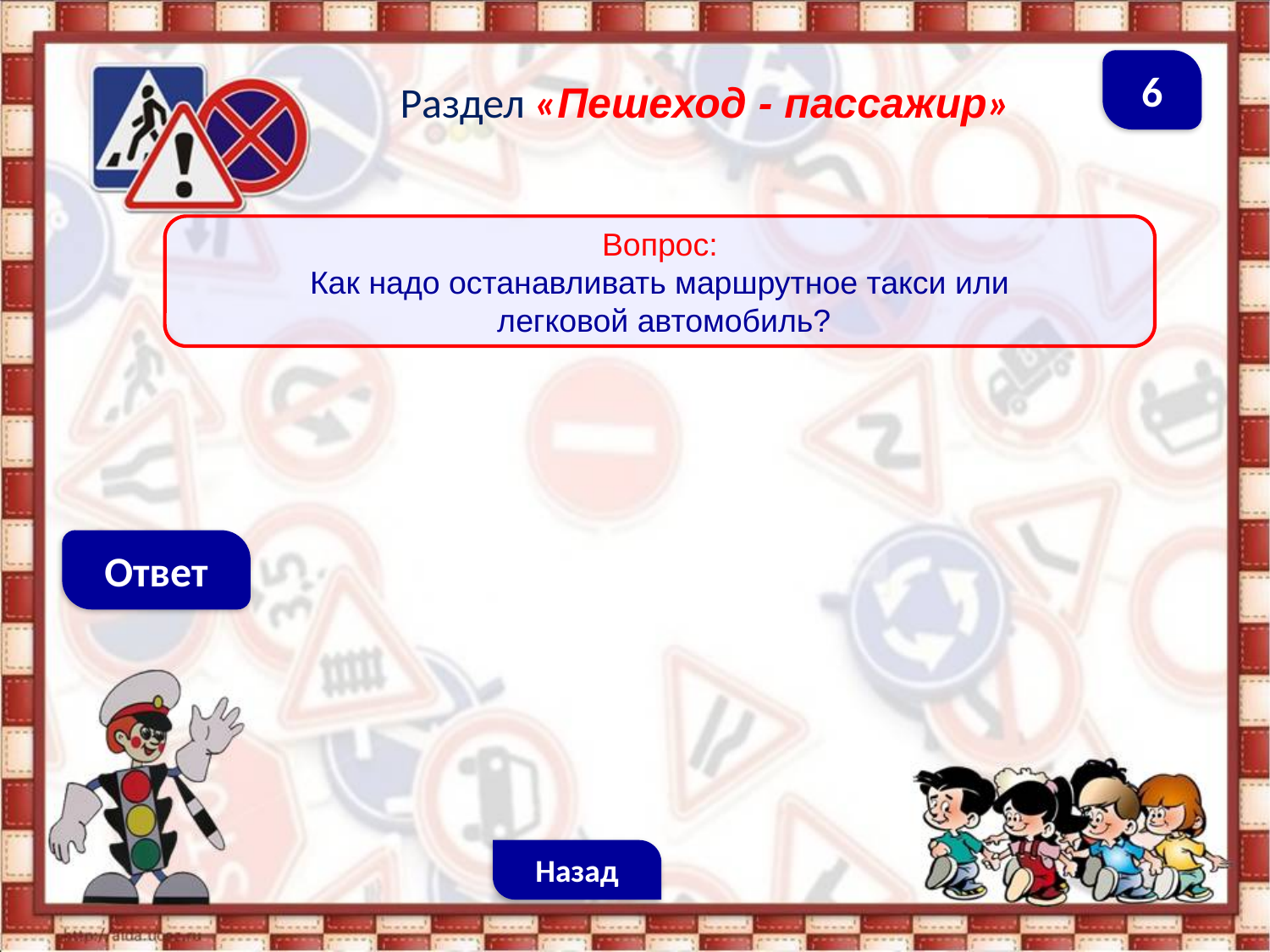

6
Раздел «Пешеход - пассажир»

Вопрос:
Как надо останавливать маршрутное такси или
 легковой автомобиль?

Ответ
Назад